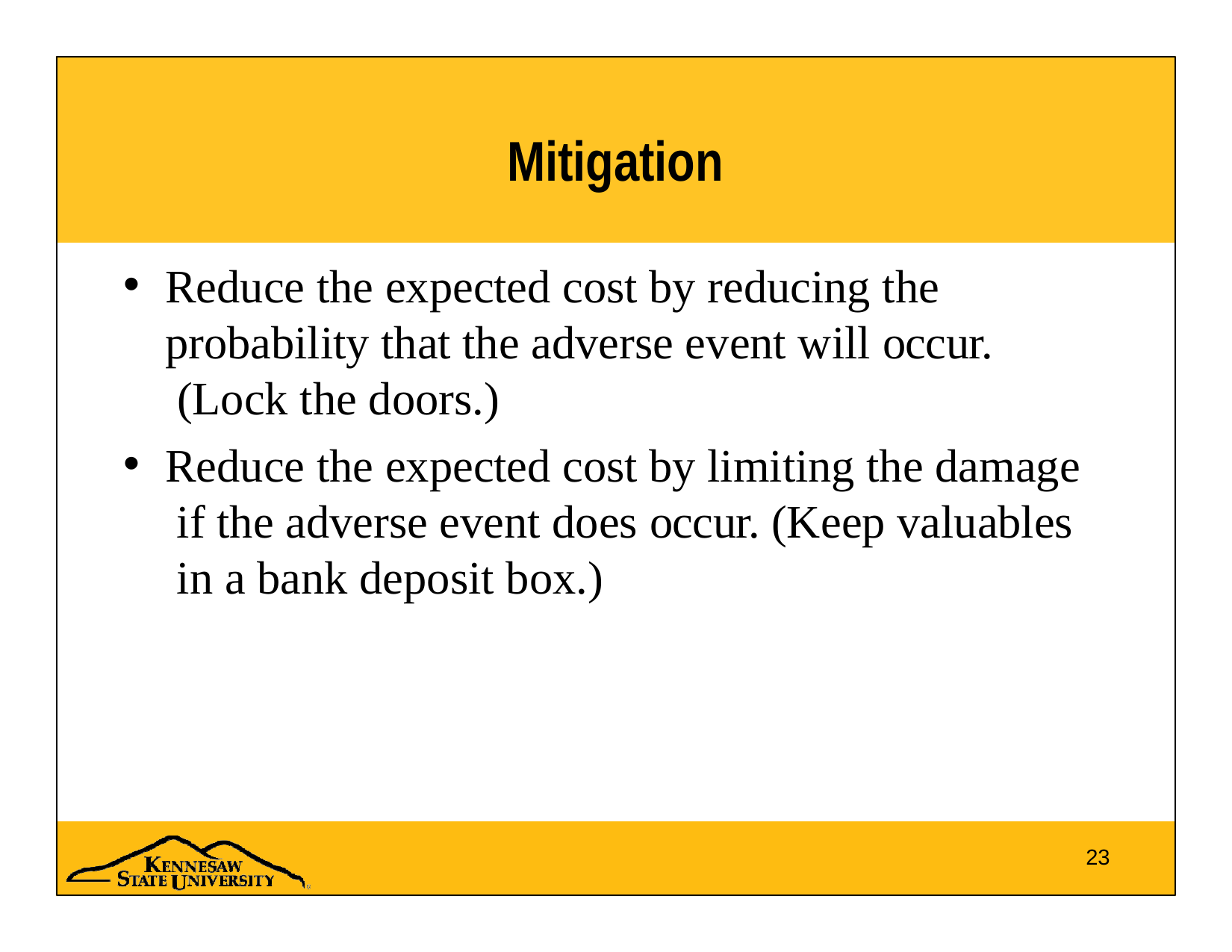

# Mitigation
Reduce the expected cost by reducing the  probability that the adverse event will occur.  (Lock the doors.)
Reduce the expected cost by limiting the damage  if the adverse event does occur. (Keep valuables  in a bank deposit box.)

23